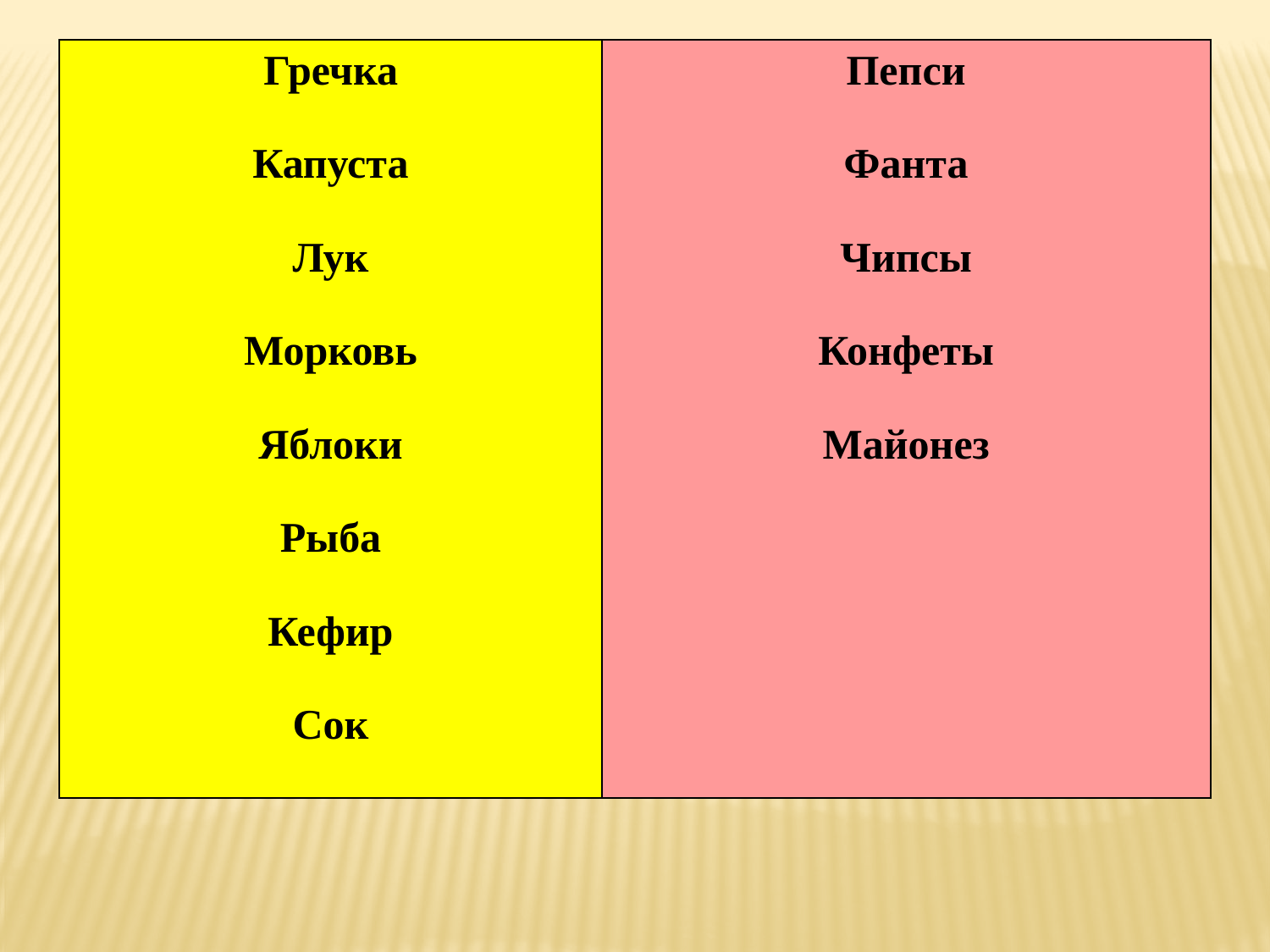

| Гречка Капуста Лук Морковь Яблоки Рыба Кефир Сок | Пепси Фанта Чипсы Конфеты Майонез |
| --- | --- |